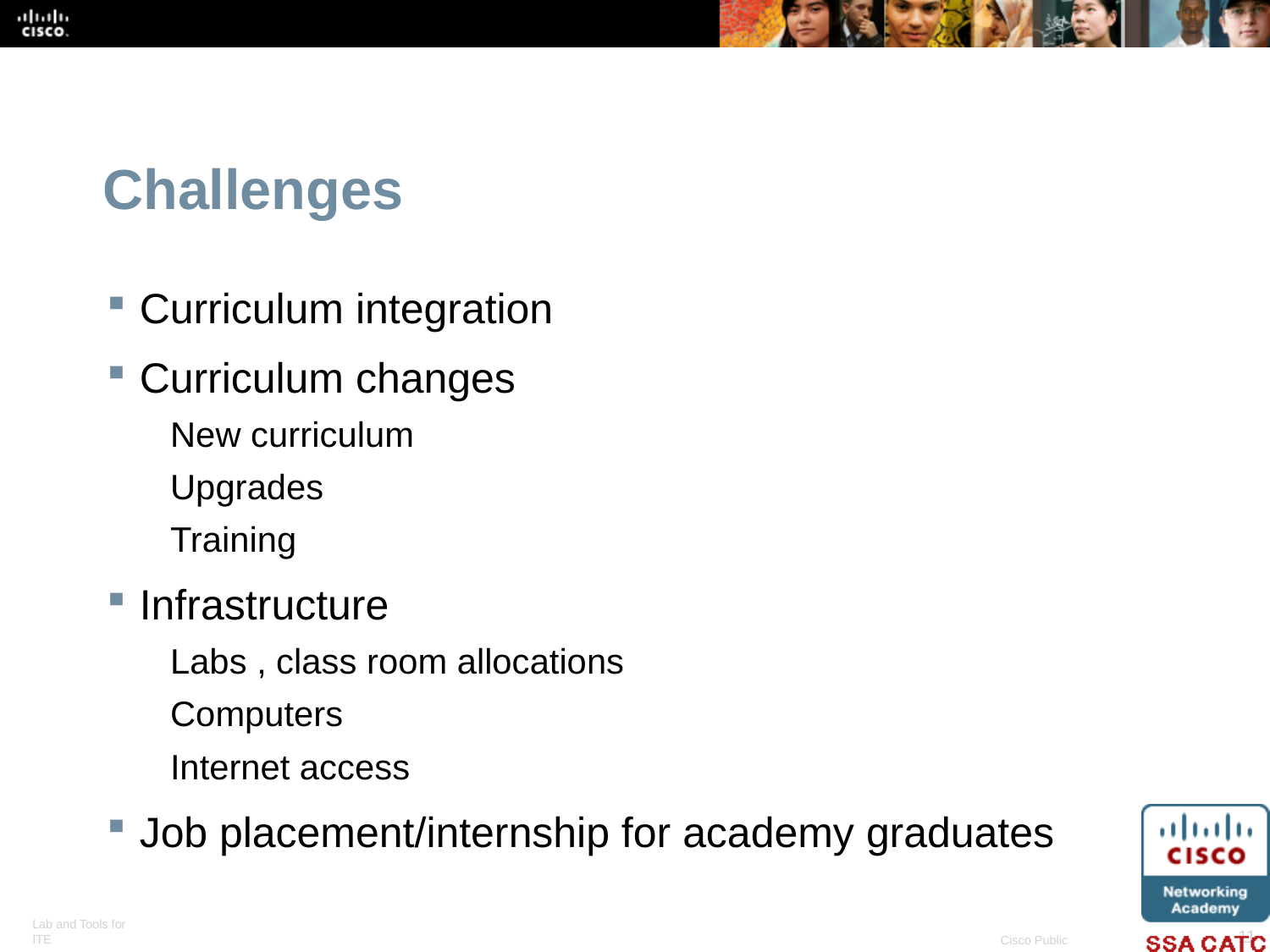

# Challenges
Curriculum integration
Curriculum changes
New curriculum
Upgrades
Training
Infrastructure
Labs , class room allocations
Computers
Internet access
Job placement/internship for academy graduates